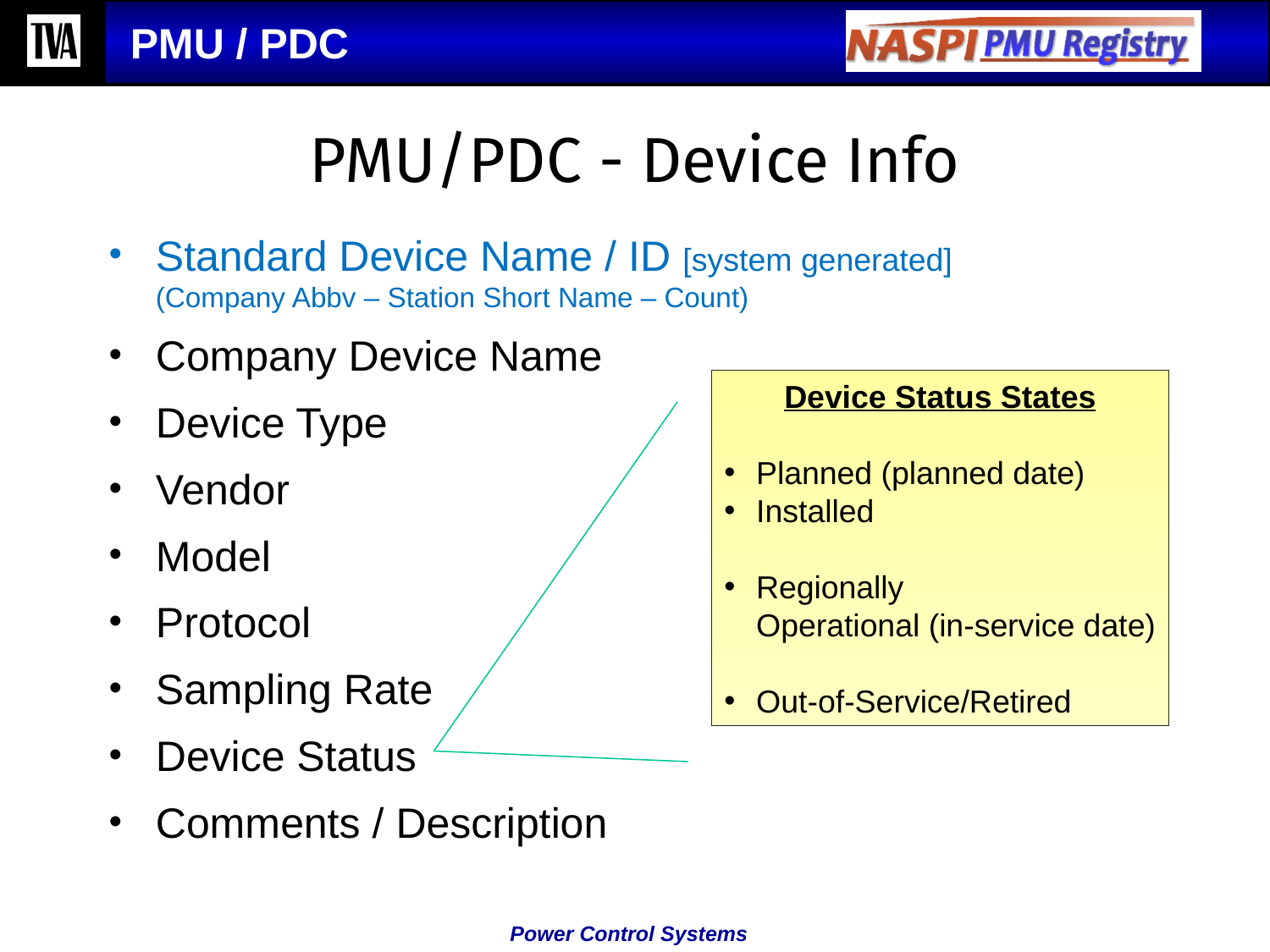

PMU / PDC
# PMU/PDC - Device Info
Standard Device Name / ID [system generated]
(Company Abbv – Station Short Name – Count)
Company Device Name
Device Type
Vendor
Model
Protocol
Sampling Rate
Device Status
Comments / Description
Device Status States

Planned (planned date)
Installed
Regionally
Operational (in-service date)
Out-of-Service/Retired